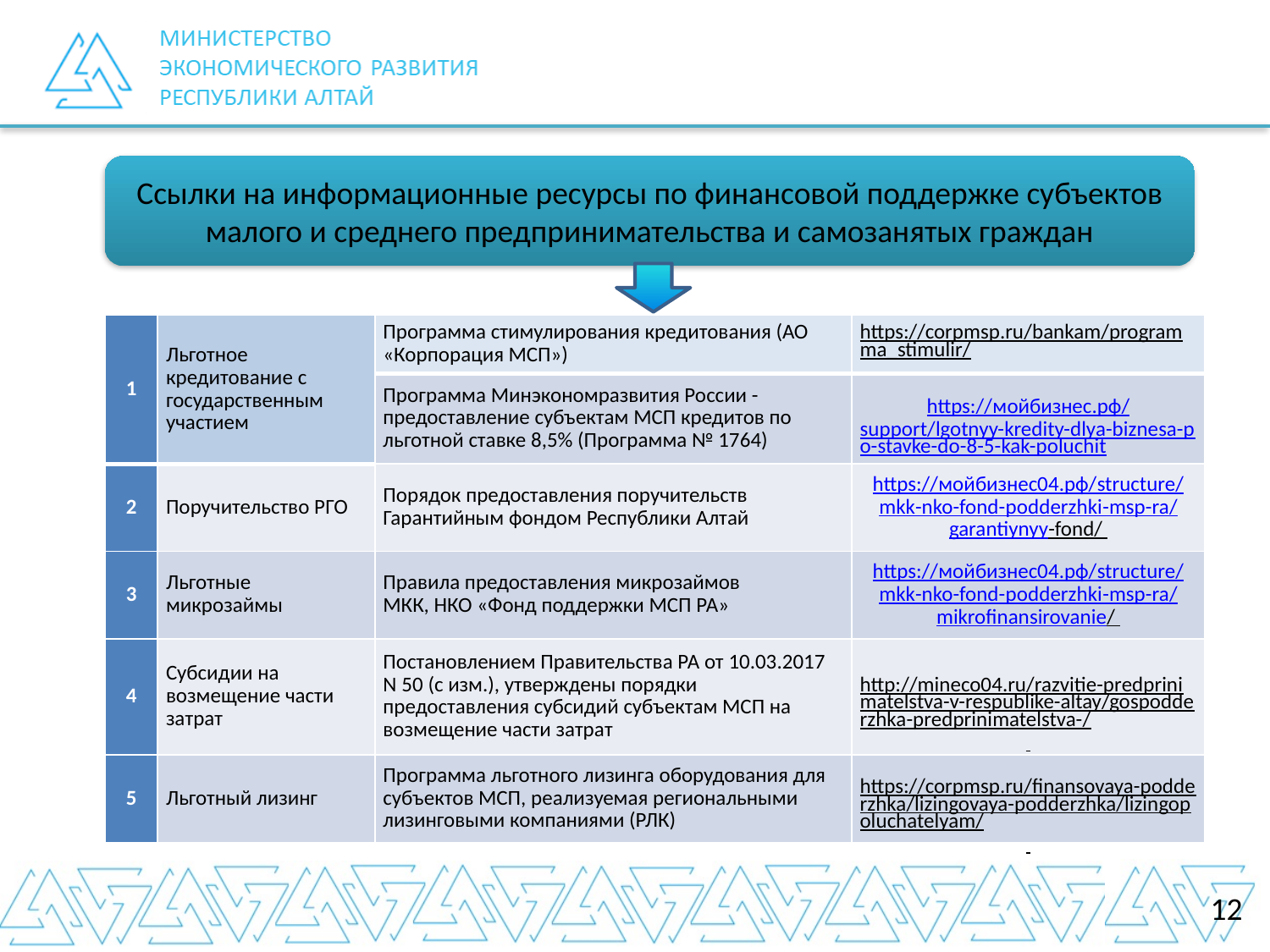

Ссылки на информационные ресурсы по финансовой поддержке субъектов малого и среднего предпринимательства и самозанятых граждан

| 1 | Льготное кредитование с государственным участием | Программа стимулирования кредитования (АО «Корпорация МСП») | https://corpmsp.ru/bankam/programma\_stimulir/ |
| --- | --- | --- | --- |
|  |  | Программа Минэкономразвития России - предоставление субъектам МСП кредитов по льготной ставке 8,5% (Программа № 1764) | https://мойбизнес.рф/support/lgotnyy-kredity-dlya-biznesa-po-stavke-do-8-5-kak-poluchit |
| 2 | Поручительство РГО | Порядок предоставления поручительств Гарантийным фондом Республики Алтай | https://мойбизнес04.рф/structure/mkk-nko-fond-podderzhki-msp-ra/garantiynyy-fond/ |
| 3 | Льготные микрозаймы | Правила предоставления микрозаймов МКК, НКО «Фонд поддержки МСП РА» | https://мойбизнес04.рф/structure/mkk-nko-fond-podderzhki-msp-ra/mikrofinansirovanie/ |
| 4 | Субсидии на возмещение части затрат | Постановлением Правительства РА от 10.03.2017 N 50 (с изм.), утверждены порядки предоставления субсидий субъектам МСП на возмещение части затрат | http://mineco04.ru/razvitie-predprinimatelstva-v-respublike-altay/gospodderzhka-predprinimatelstva-/ |
| 5 | Льготный лизинг | Программа льготного лизинга оборудования для субъектов МСП, реализуемая региональными лизинговыми компаниями (РЛК) | https://corpmsp.ru/finansovaya-podderzhka/lizingovaya-podderzhka/lizingopoluchatelyam/ |
12